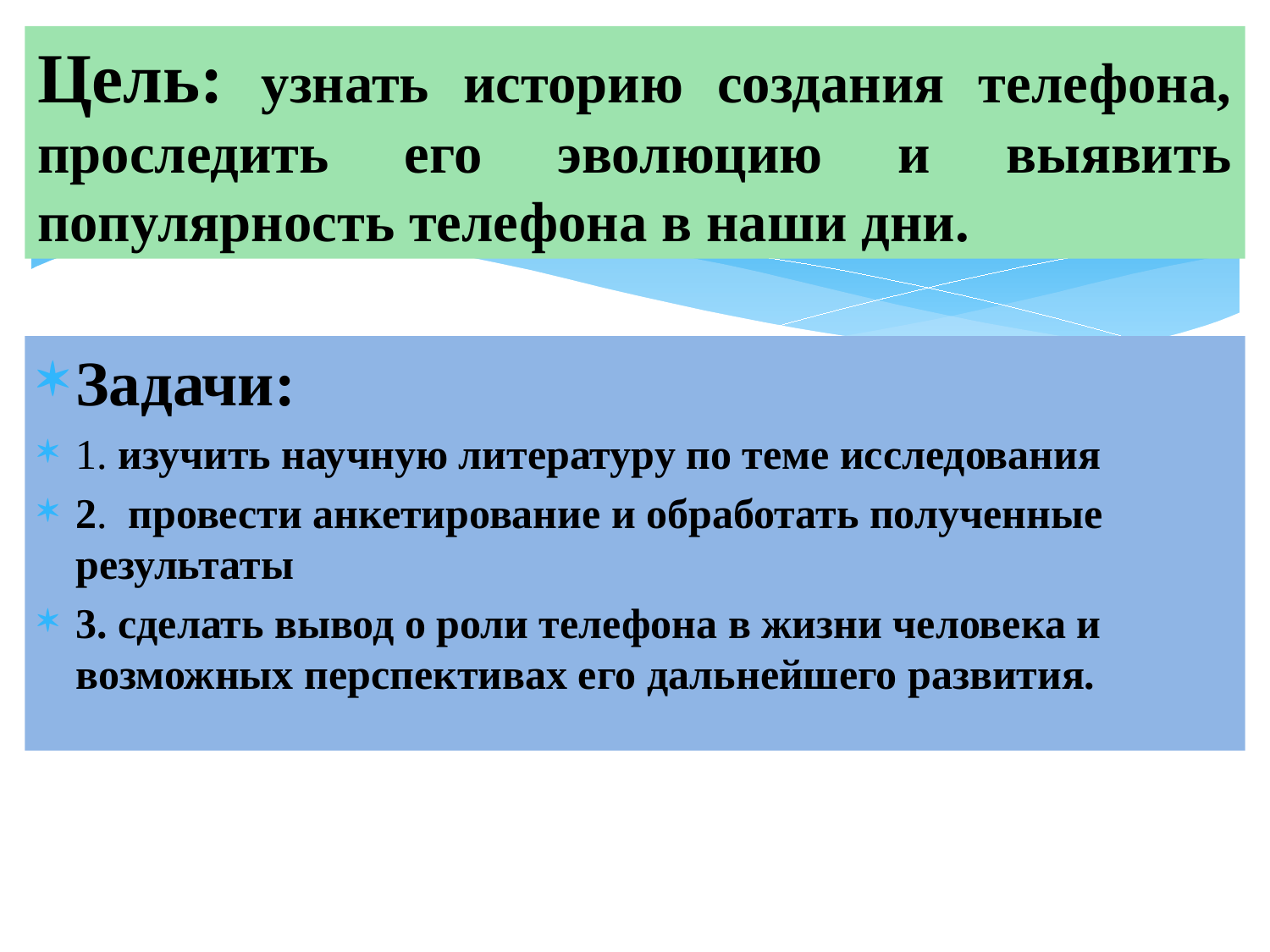

#
Цель: узнать историю создания телефона, проследить его эволюцию и выявить популярность телефона в наши дни.
Задачи:
1. изучить научную литературу по теме исследования
2.  провести анкетирование и обработать полученные результаты
3. сделать вывод о роли телефона в жизни человека и возможных перспективах его дальнейшего развития.